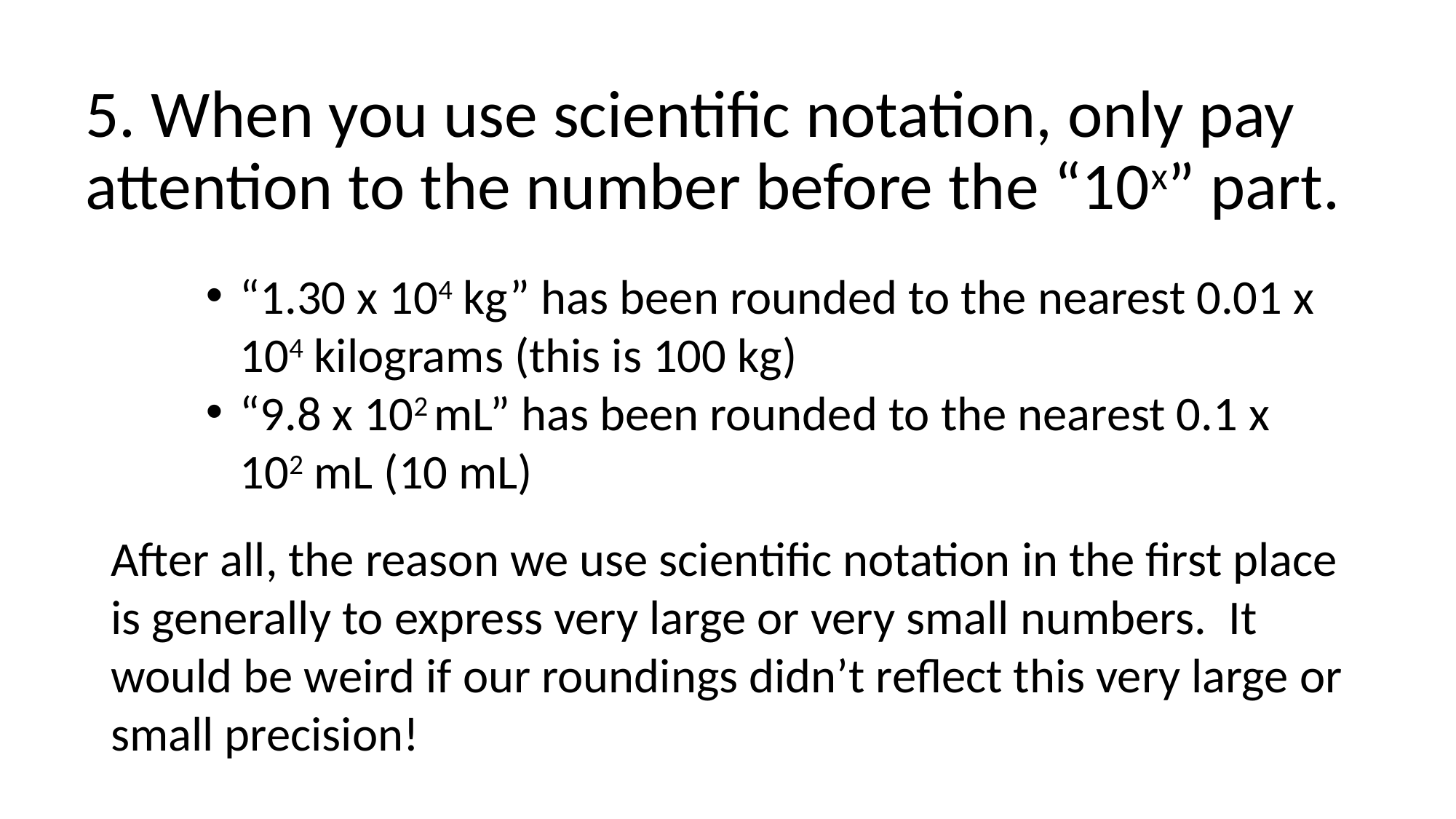

# 5. When you use scientific notation, only pay attention to the number before the “10x” part.
“1.30 x 104 kg” has been rounded to the nearest 0.01 x 104 kilograms (this is 100 kg)
“9.8 x 102 mL” has been rounded to the nearest 0.1 x 102 mL (10 mL)
After all, the reason we use scientific notation in the first place is generally to express very large or very small numbers.  It would be weird if our roundings didn’t reflect this very large or small precision!